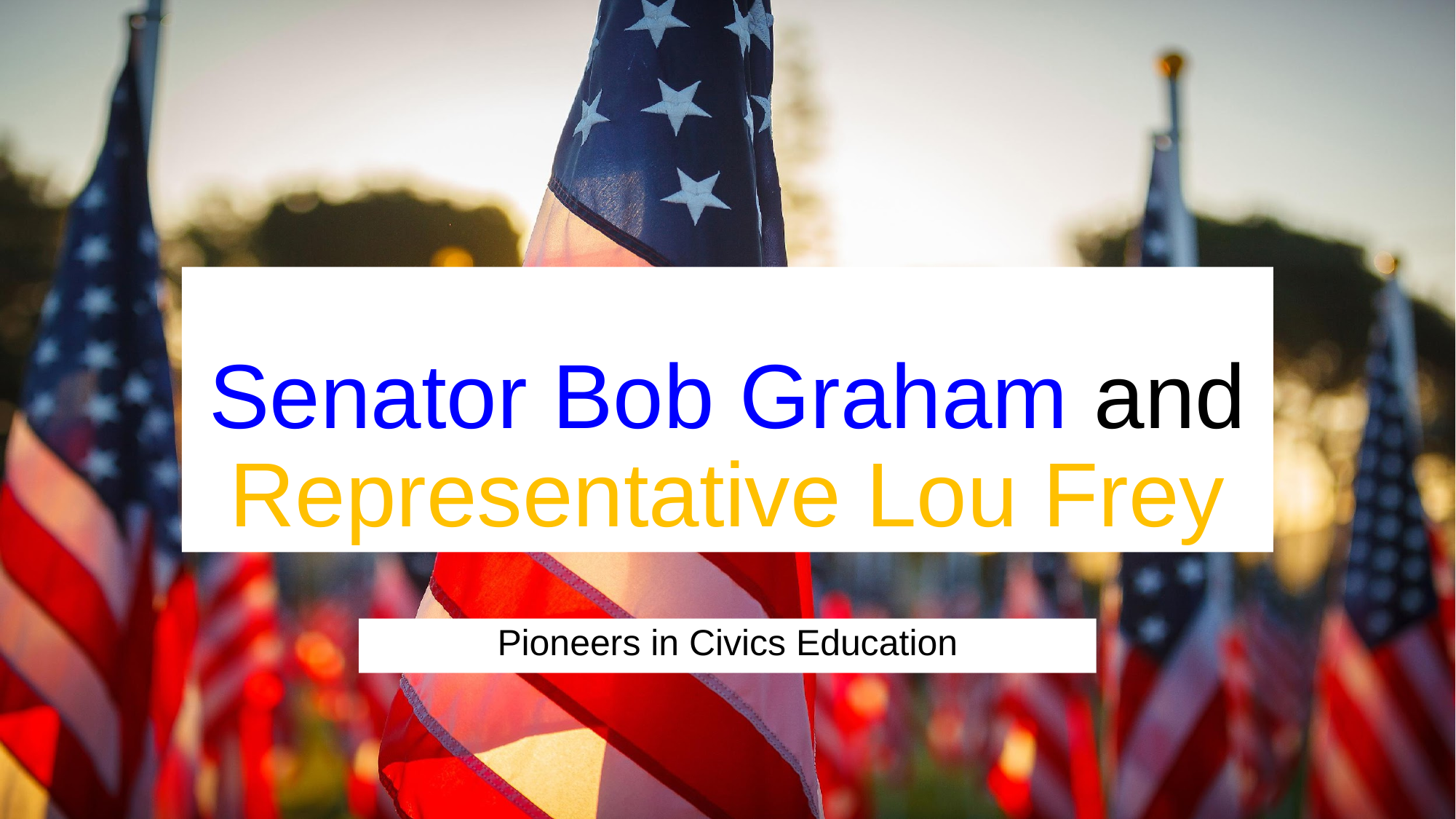

# Senator Bob Graham and Representative Lou Frey
Pioneers in Civics Education